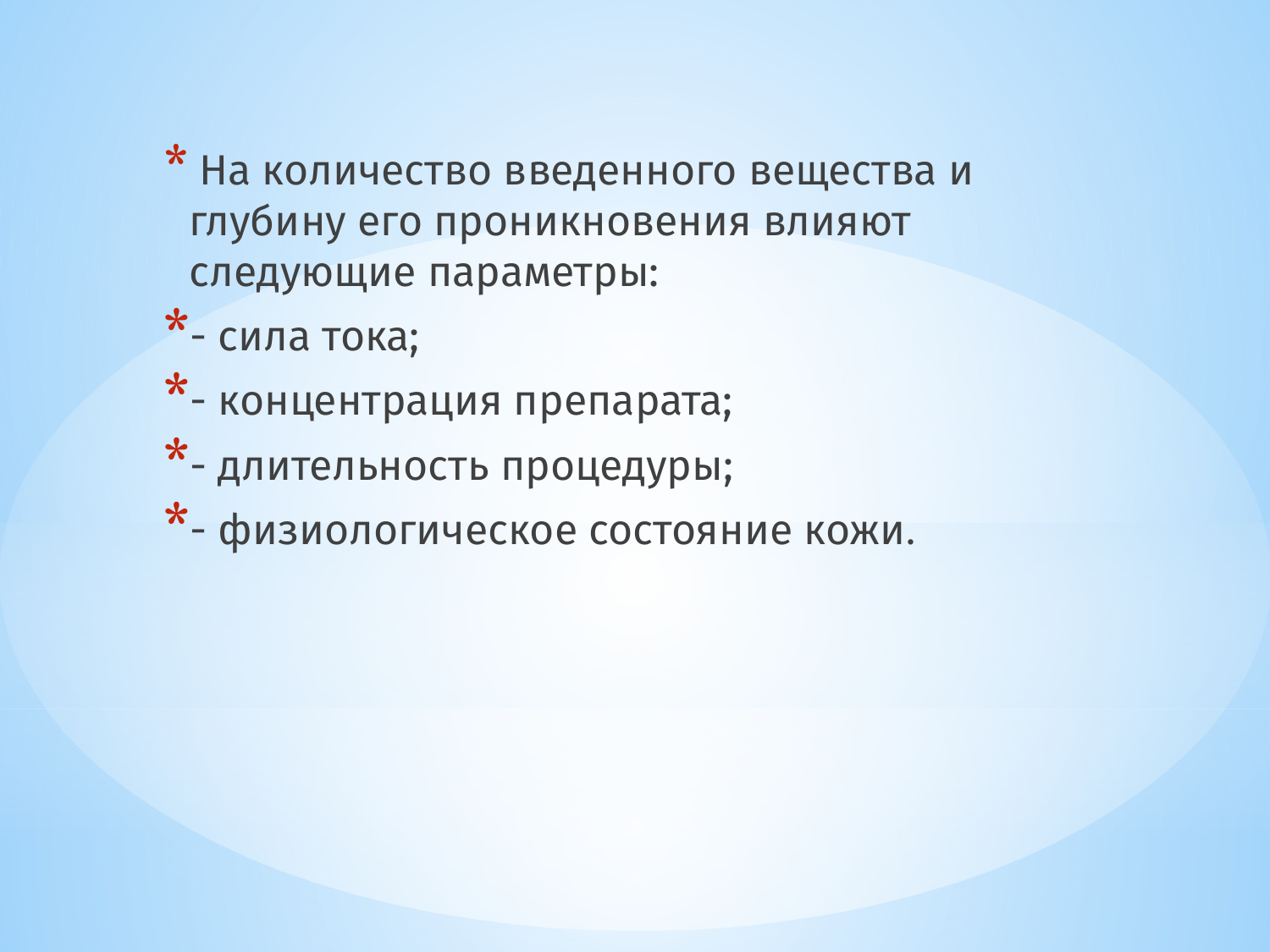

#
 На количество введенного вещества и глубину его проникновения влияют следующие параметры:
- сила тока;
- концентрация препарата;
- длительность процедуры;
- физиологическое состояние кожи.